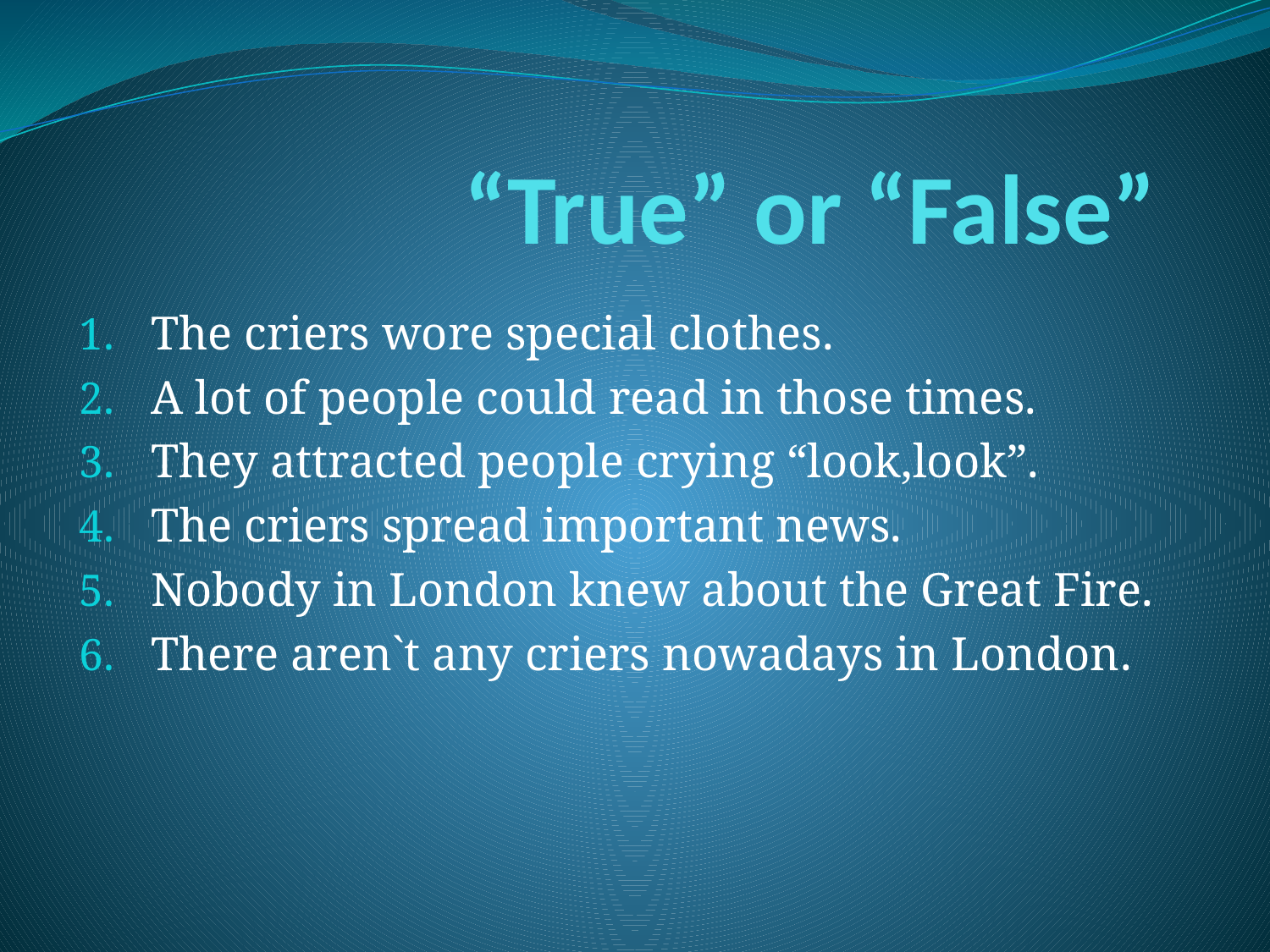

# “True” or “False”
The criers wore special clothes.
A lot of people could read in those times.
They attracted people crying “look,look”.
The criers spread important news.
Nobody in London knew about the Great Fire.
There aren`t any criers nowadays in London.